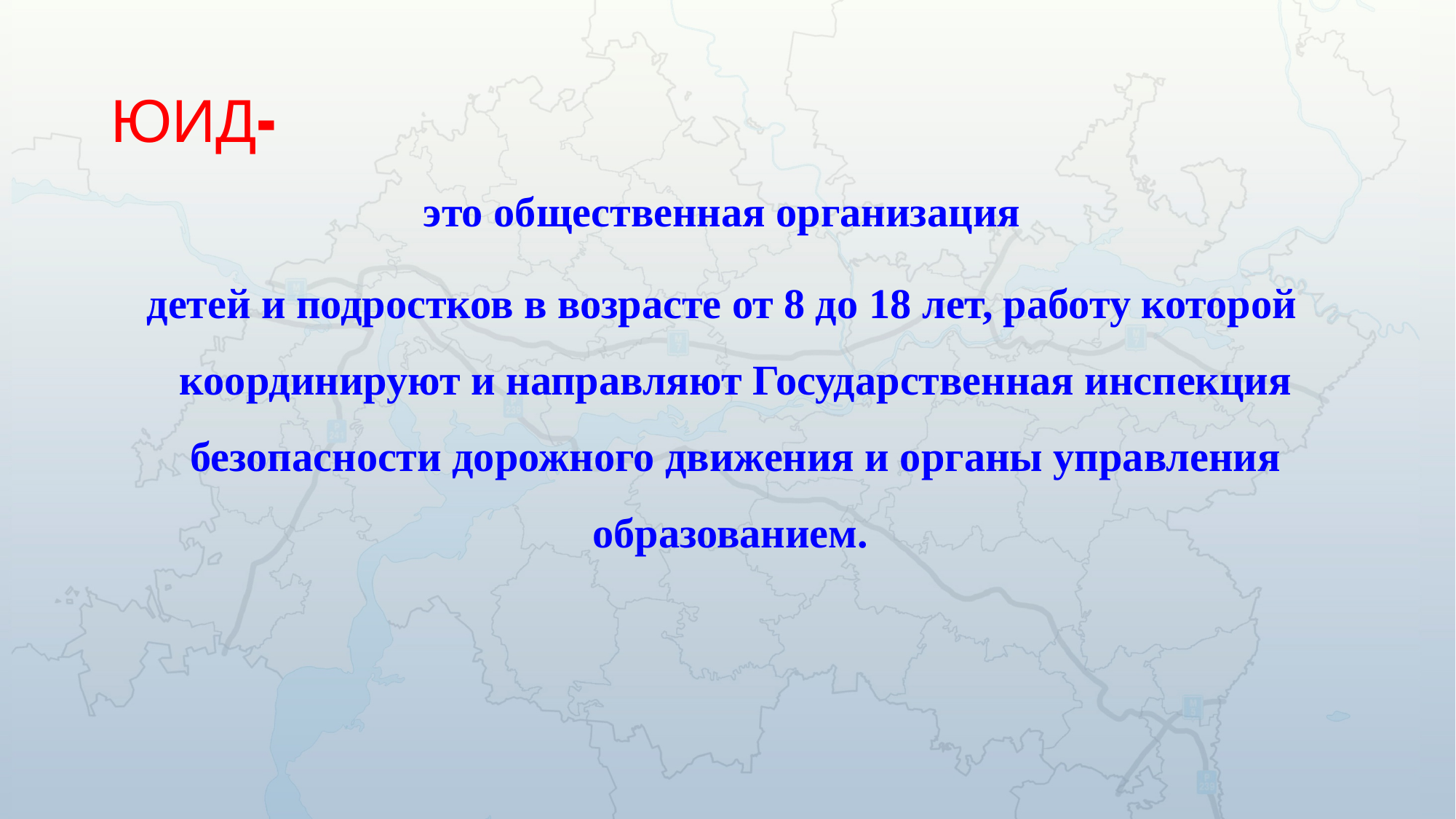

# ЮИД-
 это общественная организация
детей и подростков в возрасте от 8 до 18 лет, работу которой координируют и направляют Государственная инспекция безопасности дорожного движения и органы управления образованием.